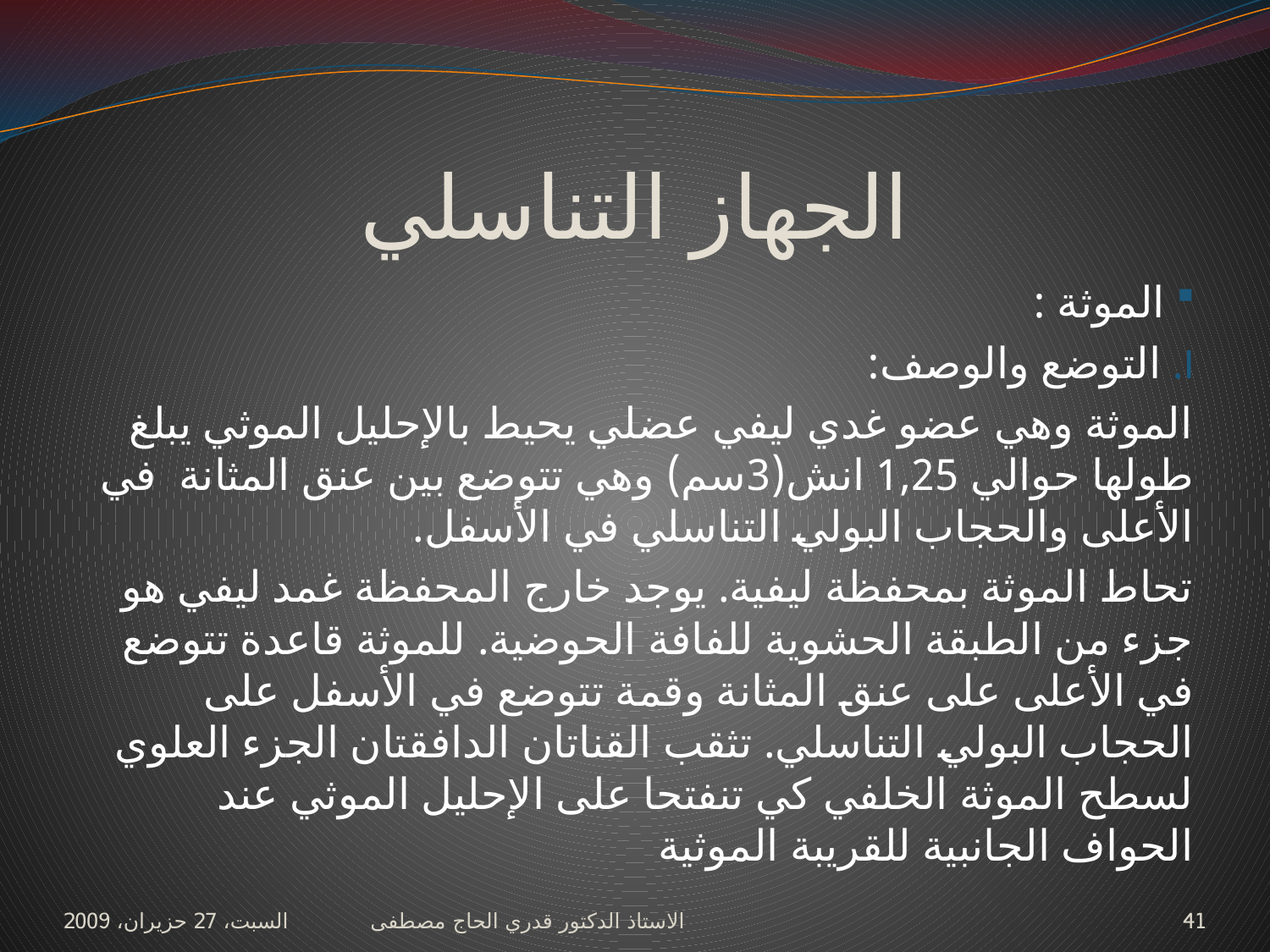

# الجهاز التناسلي
 الموثة :
 التوضع والوصف:
الموثة وهي عضو غدي ليفي عضلي يحيط بالإحليل الموثي يبلغ طولها حوالي 1,25 انش(3سم) وهي تتوضع بين عنق المثانة  في الأعلى والحجاب البولي التناسلي في الأسفل.
تحاط الموثة بمحفظة ليفية. يوجد خارج المحفظة غمد ليفي هو جزء من الطبقة الحشوية للفافة الحوضية. للموثة قاعدة تتوضع في الأعلى على عنق المثانة وقمة تتوضع في الأسفل على الحجاب البولي التناسلي. تثقب القناتان الدافقتان الجزء العلوي لسطح الموثة الخلفي كي تنفتحا على الإحليل الموثي عند الحواف الجانبية للقريبة الموثية
السبت، 27 حزيران، 2009
الاستاذ الدكتور قدري الحاج مصطفى
41